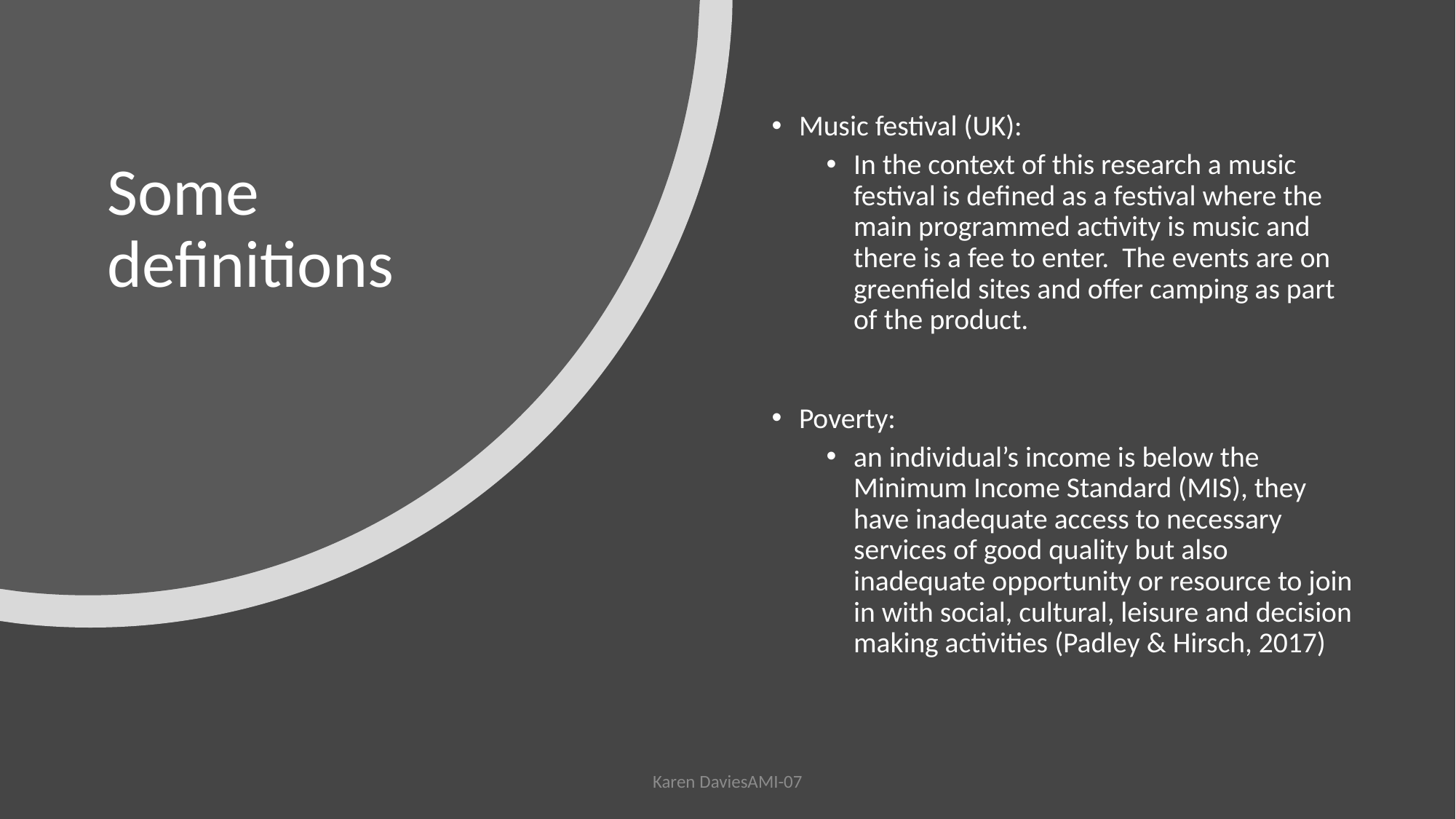

# Some definitions
Music festival (UK):
In the context of this research a music festival is defined as a festival where the main programmed activity is music and there is a fee to enter.  The events are on greenfield sites and offer camping as part of the product.

Poverty:
an individual’s income is below the Minimum Income Standard (MIS), they have inadequate access to necessary services of good quality but also inadequate opportunity or resource to join in with social, cultural, leisure and decision making activities (Padley & Hirsch, 2017)

Karen DaviesAMI-07